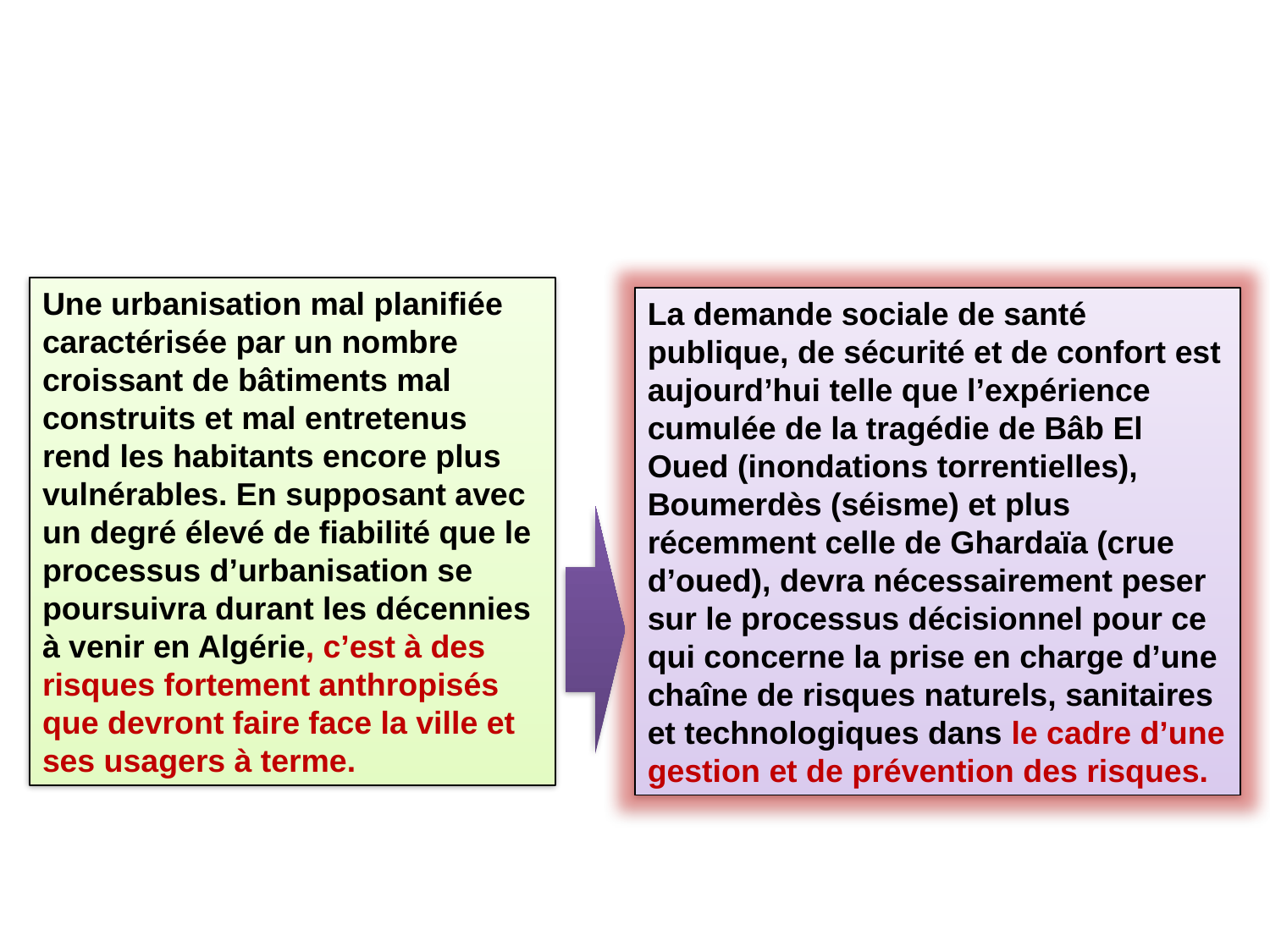

Une urbanisation mal planifiée caractérisée par un nombre croissant de bâtiments mal construits et mal entretenus rend les habitants encore plus vulnérables. En supposant avec un degré élevé de fiabilité que le processus d’urbanisation se poursuivra durant les décennies à venir en Algérie, c’est à des risques fortement anthropisés que devront faire face la ville et ses usagers à terme.
La demande sociale de santé publique, de sécurité et de confort est aujourd’hui telle que l’expérience cumulée de la tragédie de Bâb El Oued (inondations torrentielles), Boumerdès (séisme) et plus récemment celle de Ghardaïa (crue d’oued), devra nécessairement peser sur le processus décisionnel pour ce qui concerne la prise en charge d’une chaîne de risques naturels, sanitaires et technologiques dans le cadre d’une gestion et de prévention des risques.